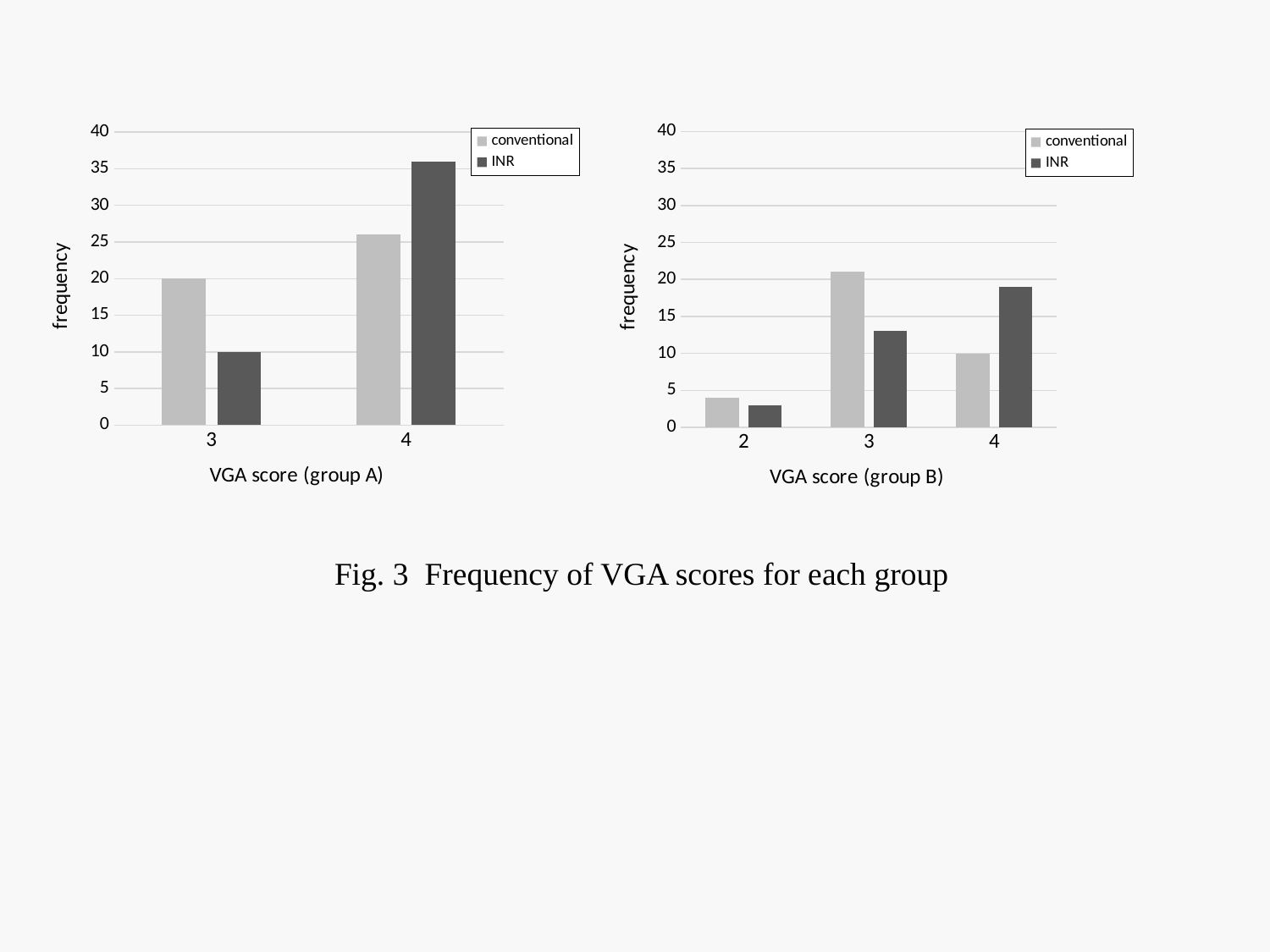

### Chart

| Category | conventional | INR |
|---|---|---|
| 3 | 20.0 | 10.0 |
| 4 | 26.0 | 36.0 |

### Chart

| Category | conventional | INR |
|---|---|---|
| 2 | 4.0 | 3.0 |
| 3 | 21.0 | 13.0 |
| 4 | 10.0 | 19.0 |
Fig. 3  Frequency of VGA scores for each group